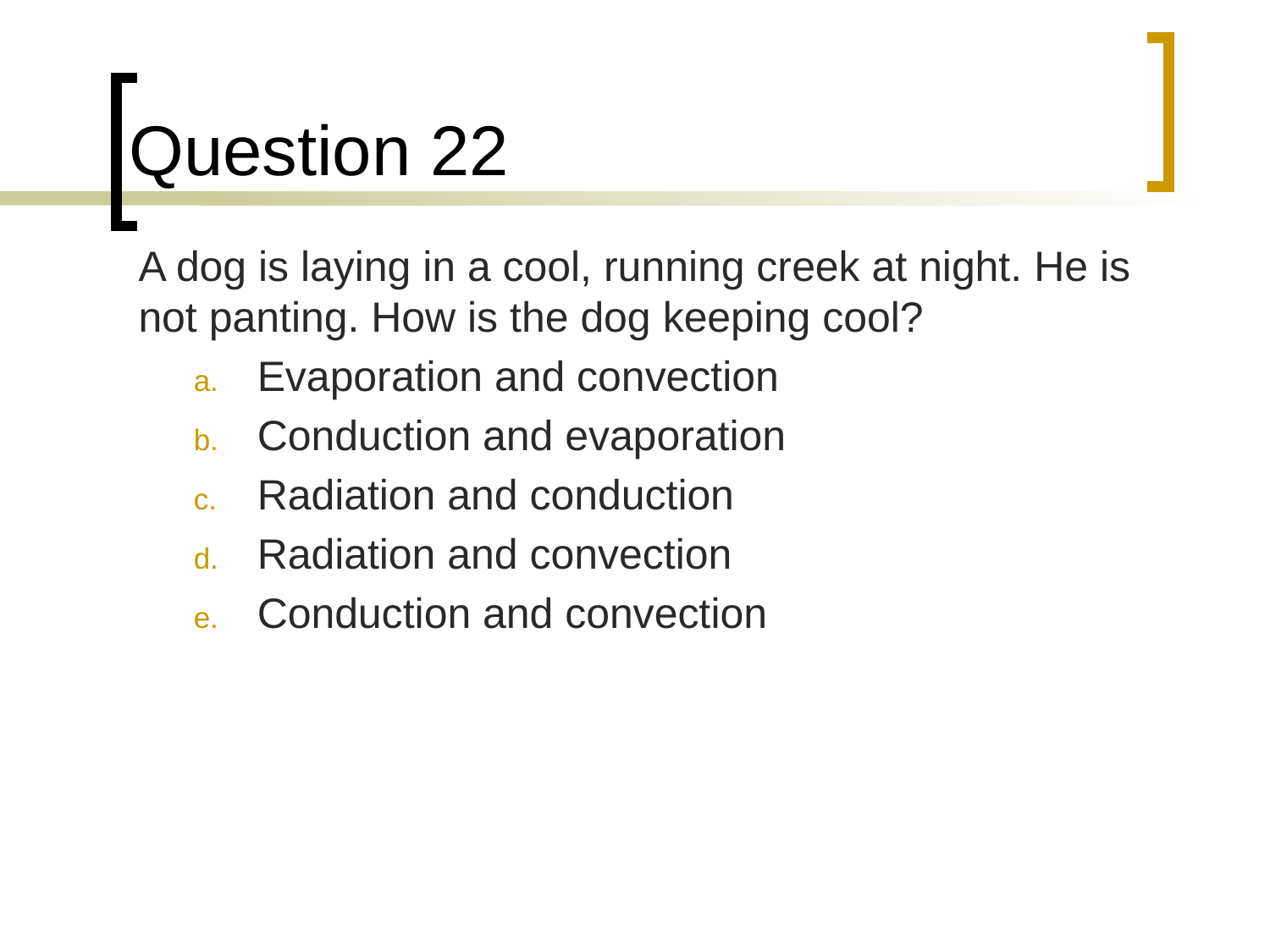

# Question 22
	A dog is laying in a cool, running creek at night. He is not panting. How is the dog keeping cool?
Evaporation and convection
Conduction and evaporation
Radiation and conduction
Radiation and convection
Conduction and convection